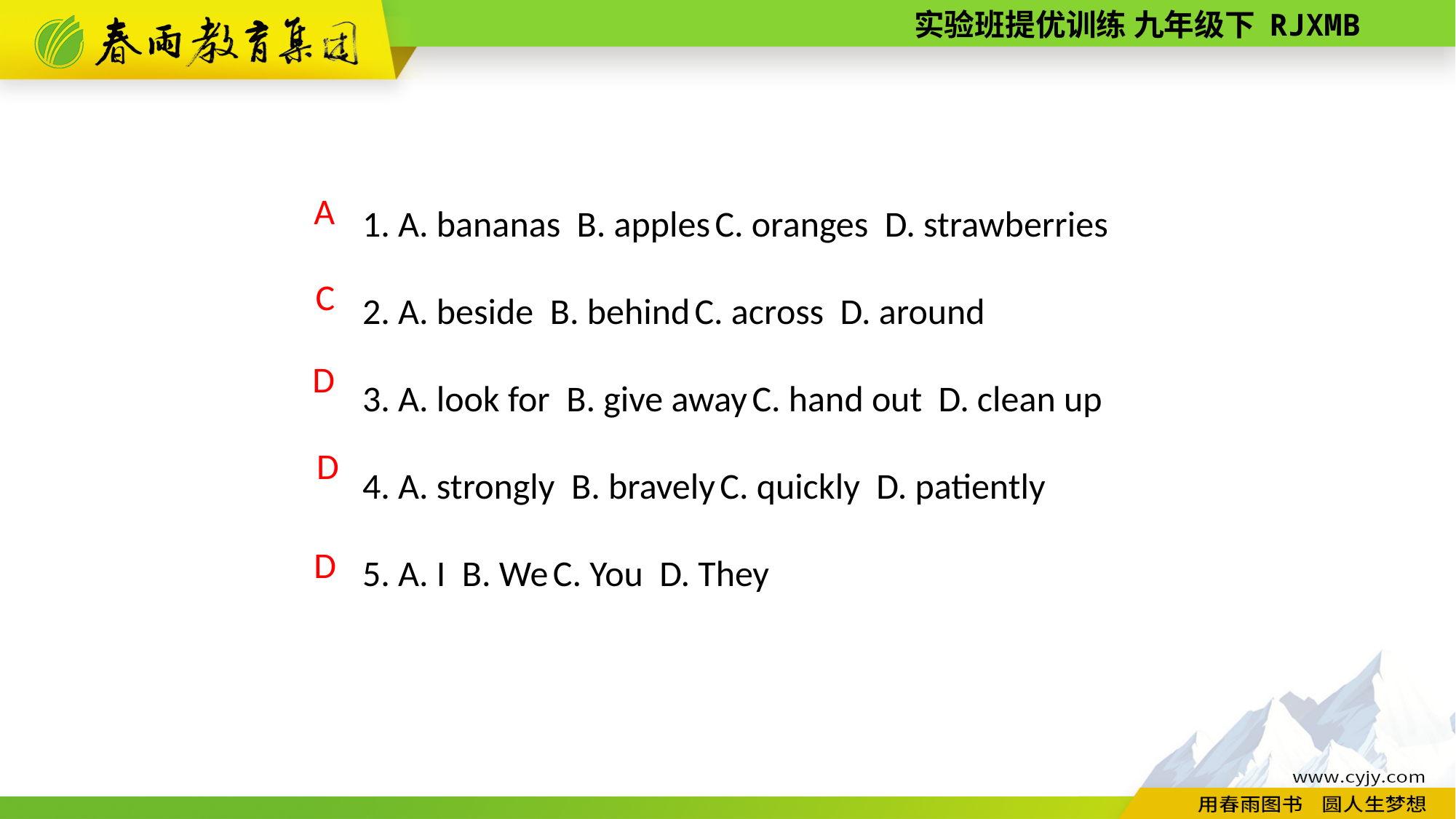

1. A. bananas  B. apples C. oranges  D. strawberries
2. A. beside  B. behind C. across  D. around
3. A. look for  B. give away C. hand out  D. clean up
4. A. strongly  B. bravely C. quickly  D. patiently
5. A. I  B. We C. You  D. They
A
C
D
 D
D